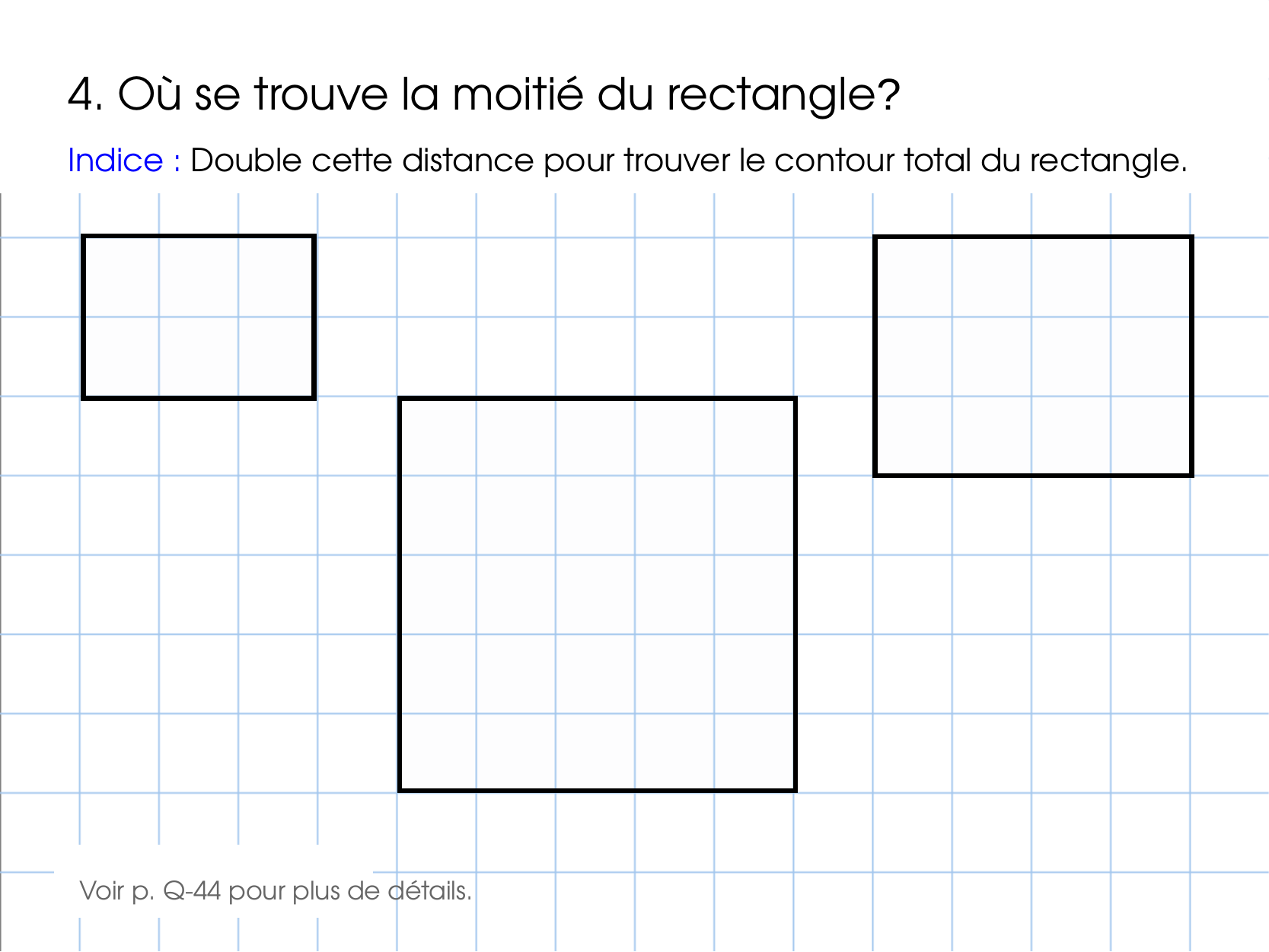

4. Où se trouve la moitié du rectangle?
Indice : Double cette distance pour trouver le contour total du rectangle.

Voir p. Q-44 pour plus de détails.